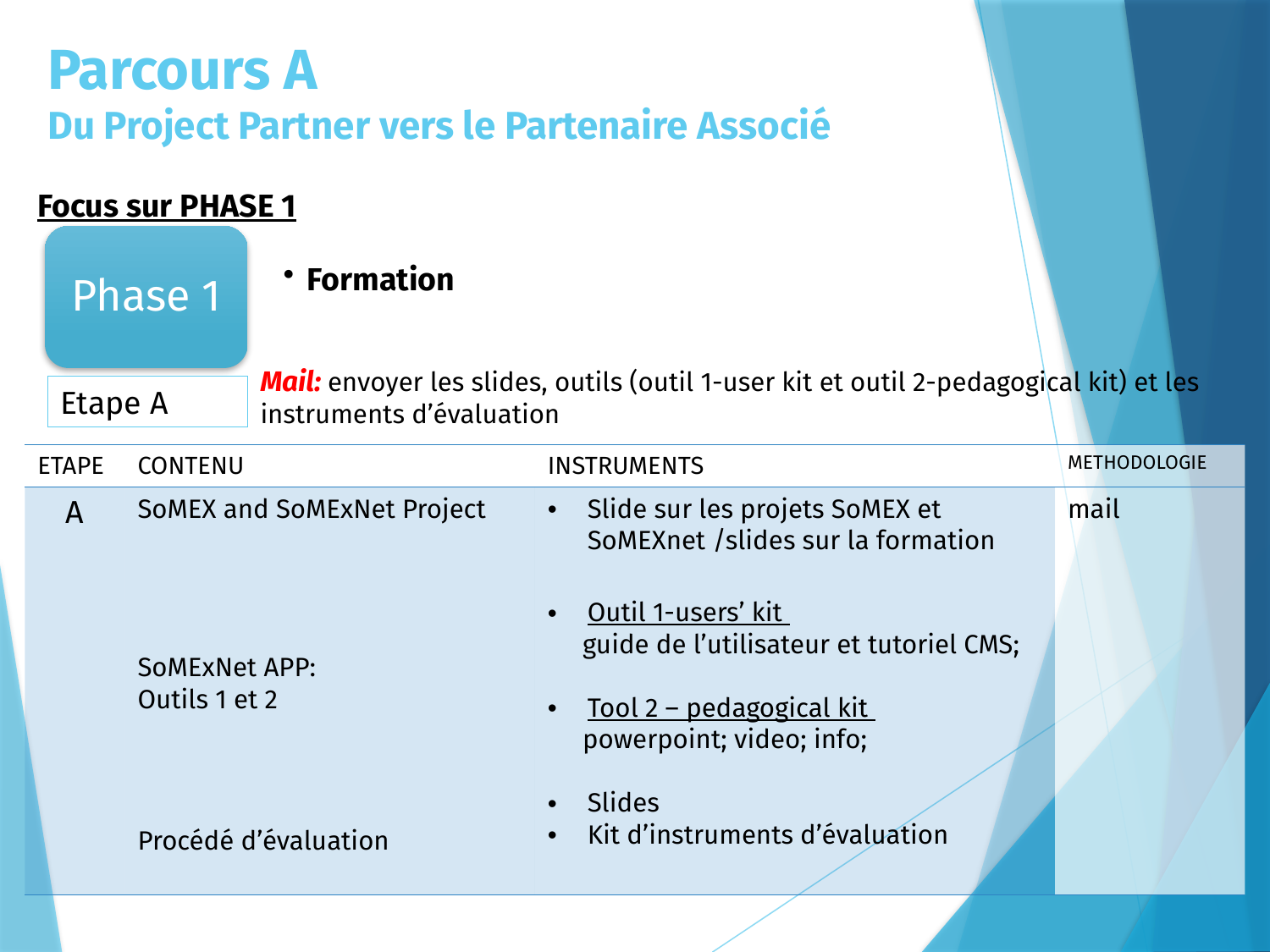

# Parcours A Du Project Partner vers le Partenaire Associé
Focus sur PHASE 1

Phase 1

Formation
Mail: envoyer les slides, outils (outil 1-user kit et outil 2-pedagogical kit) et les instruments d’évaluation
Etape A
| ETAPE | CONTENU | INSTRUMENTS | METHODOLOGIE |
| --- | --- | --- | --- |
| A | SoMEX and SoMExNet Project SoMExNet APP: Outils 1 et 2 Procédé d’évaluation | Slide sur les projets SoMEX et SoMEXnet /slides sur la formation Outil 1-users’ kit guide de l’utilisateur et tutoriel CMS; Tool 2 – pedagogical kit powerpoint; video; info; Slides Kit d’instruments d’évaluation | mail |